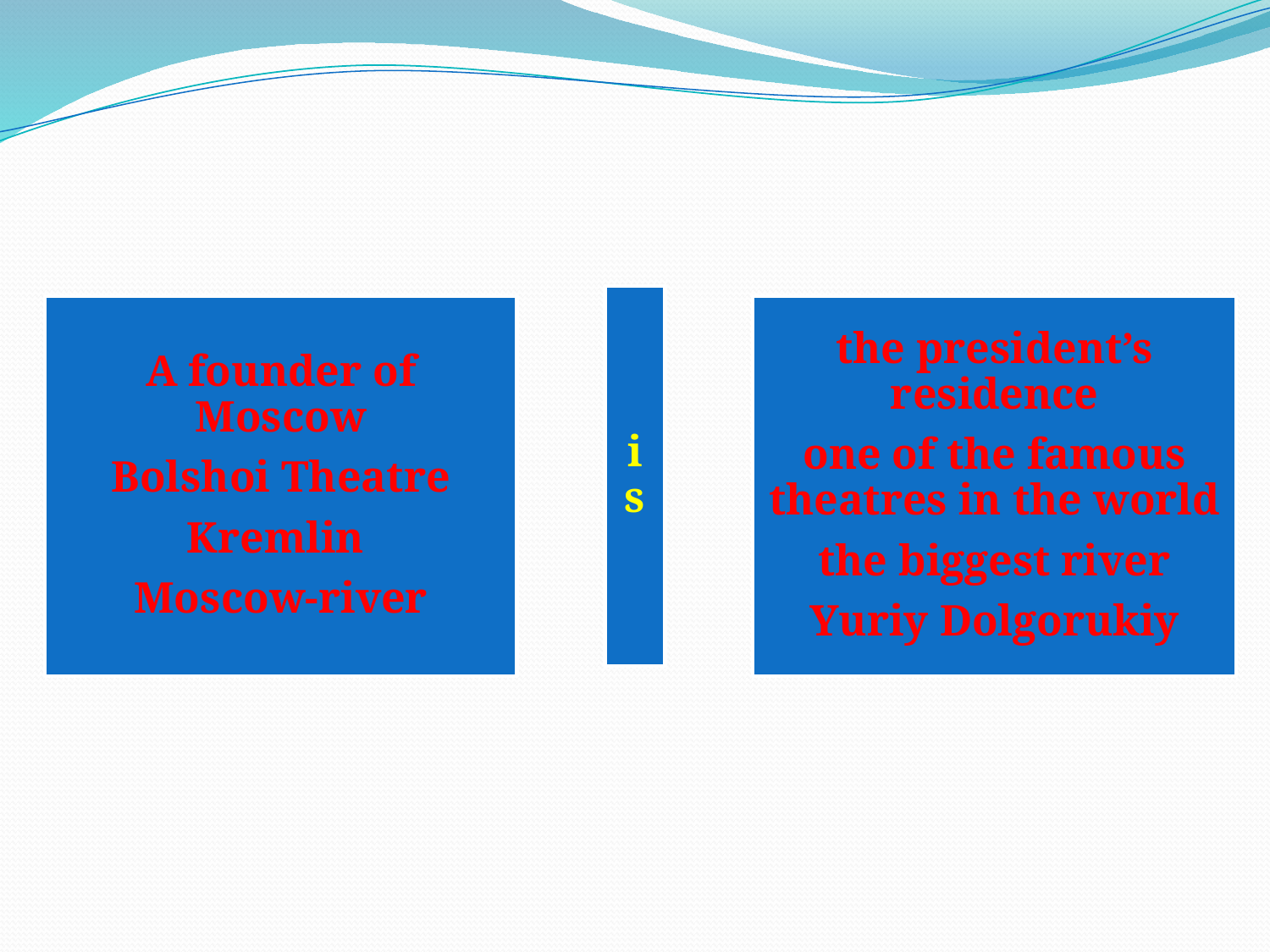

is

the president’s residence
one of the famous theatres in the world
the biggest river
Yuriy Dolgorukiy

A founder of Moscow
Bolshoi Theatre
Kremlin
Moscow-river